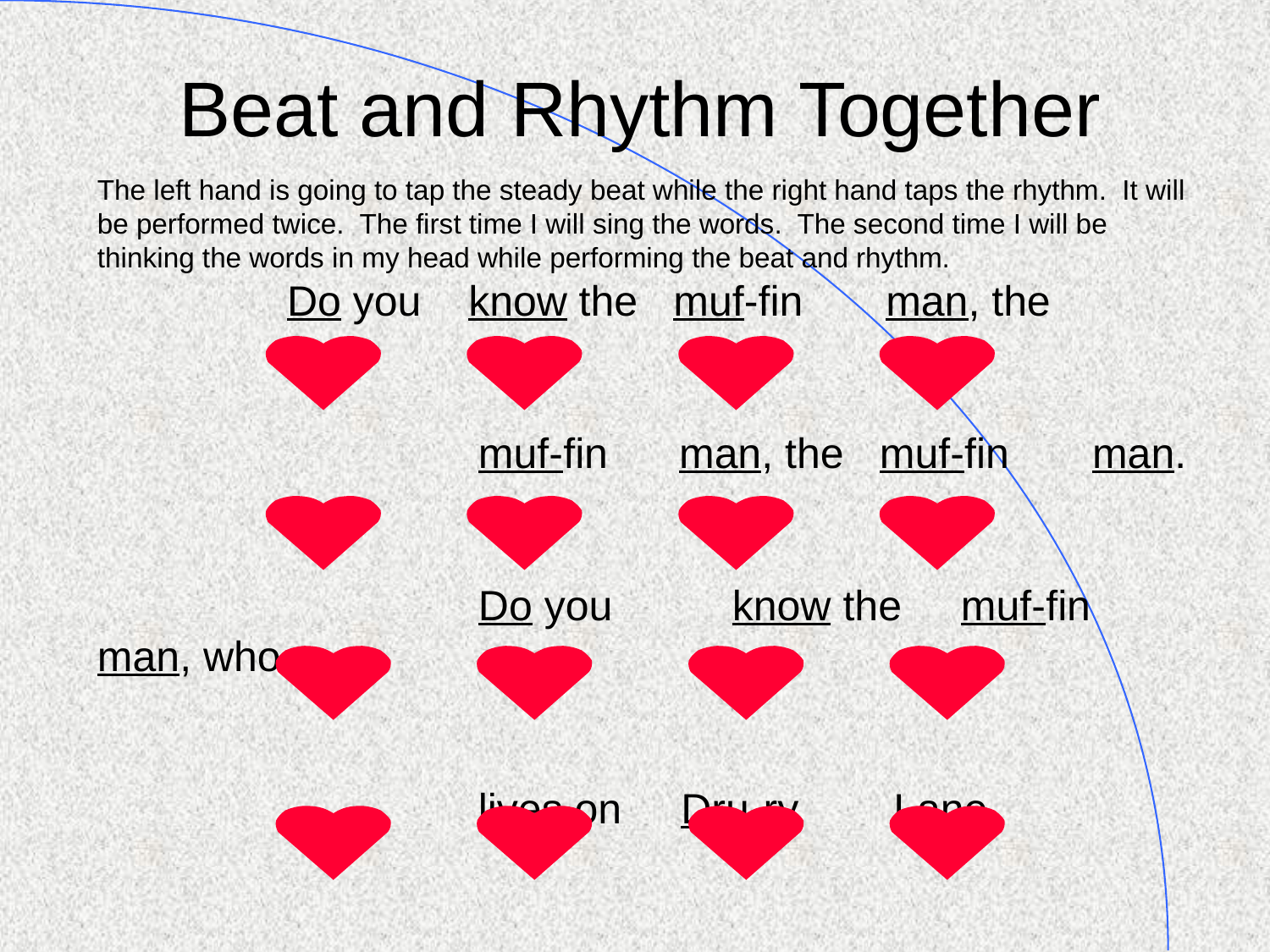

# Beat and Rhythm Together
The left hand is going to tap the steady beat while the right hand taps the rhythm.  It will be performed twice.  The first time I will sing the words.  The second time I will be thinking the words in my head while performing the beat and rhythm.
                Do you    know the   muf-fin       man, the

			muf-fin      man, the   muf-fin       man.

			Do you 	know the     muf-fin      man, who

			lives on     Dru-ry        Lane